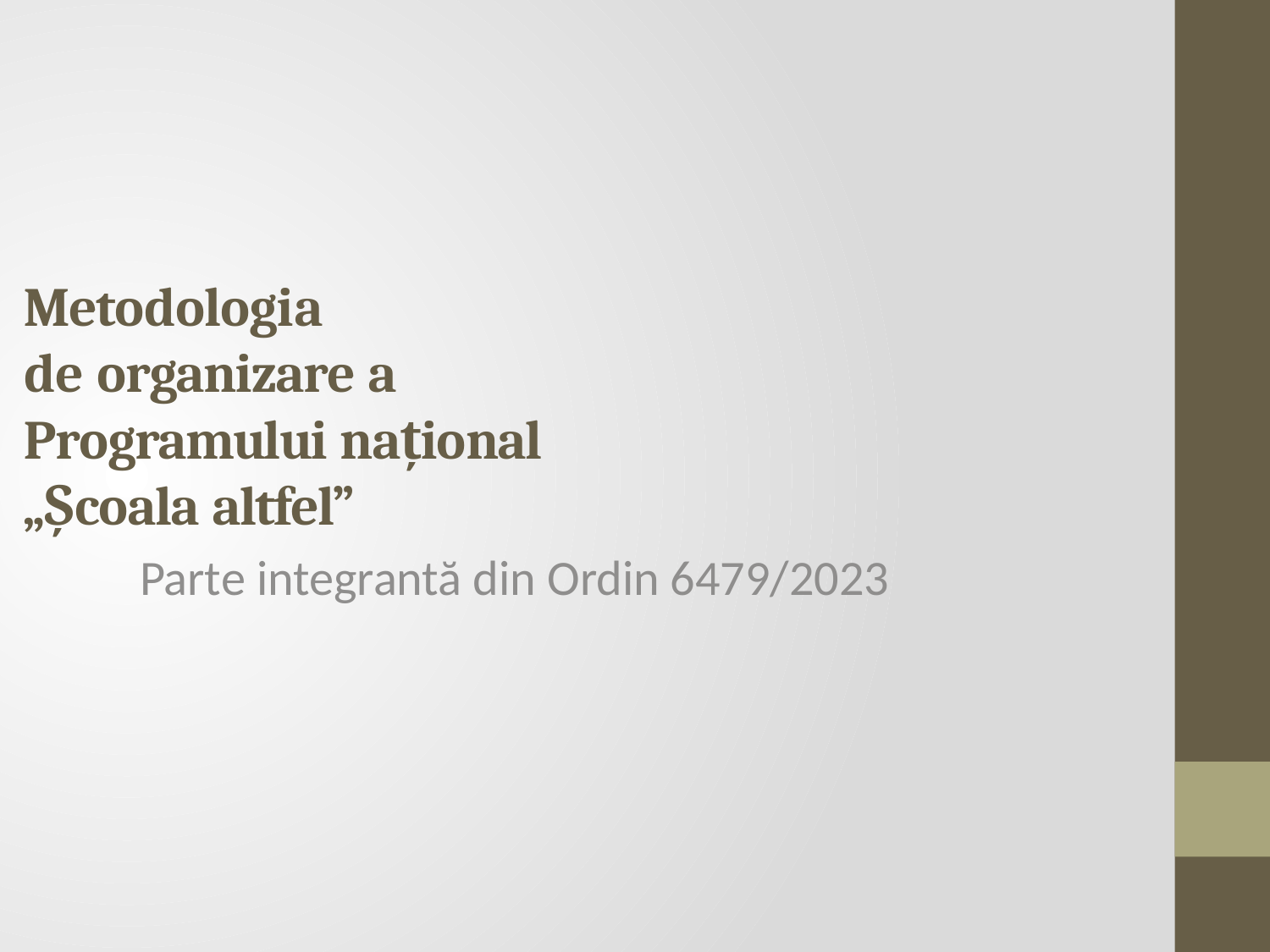

# Metodologia de organizare a Programului național „Școala altfel”
Parte integrantă din Ordin 6479/2023